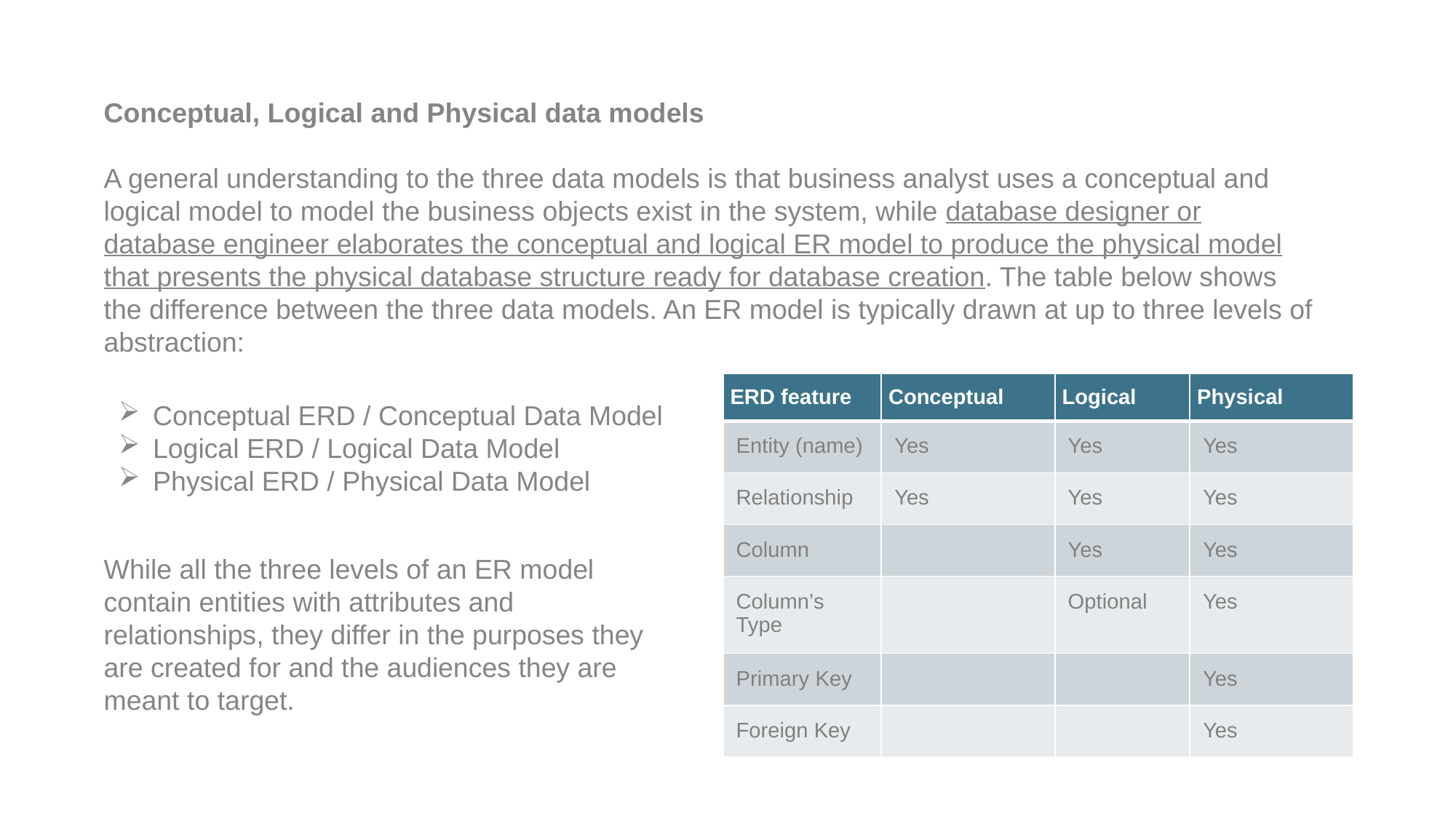

Conceptual, Logical and Physical data models

A general understanding to the three data models is that business analyst uses a conceptual and logical model to model the business objects exist in the system, while database designer or database engineer elaborates the conceptual and logical ER model to produce the physical model that presents the physical database structure ready for database creation. The table below shows the difference between the three data models. An ER model is typically drawn at up to three levels of abstraction:

| ERD feature | Conceptual | Logical | Physical |
| --- | --- | --- | --- |
| Entity (name) | Yes | Yes | Yes |
| Relationship | Yes | Yes | Yes |
| Column |  | Yes | Yes |
| Column’s Type |  | Optional | Yes |
| Primary Key |  |  | Yes |
| Foreign Key |  |  | Yes |
Conceptual ERD / Conceptual Data Model
Logical ERD / Logical Data Model
Physical ERD / Physical Data Model
While all the three levels of an ER model contain entities with attributes and relationships, they differ in the purposes they are created for and the audiences they are meant to target.